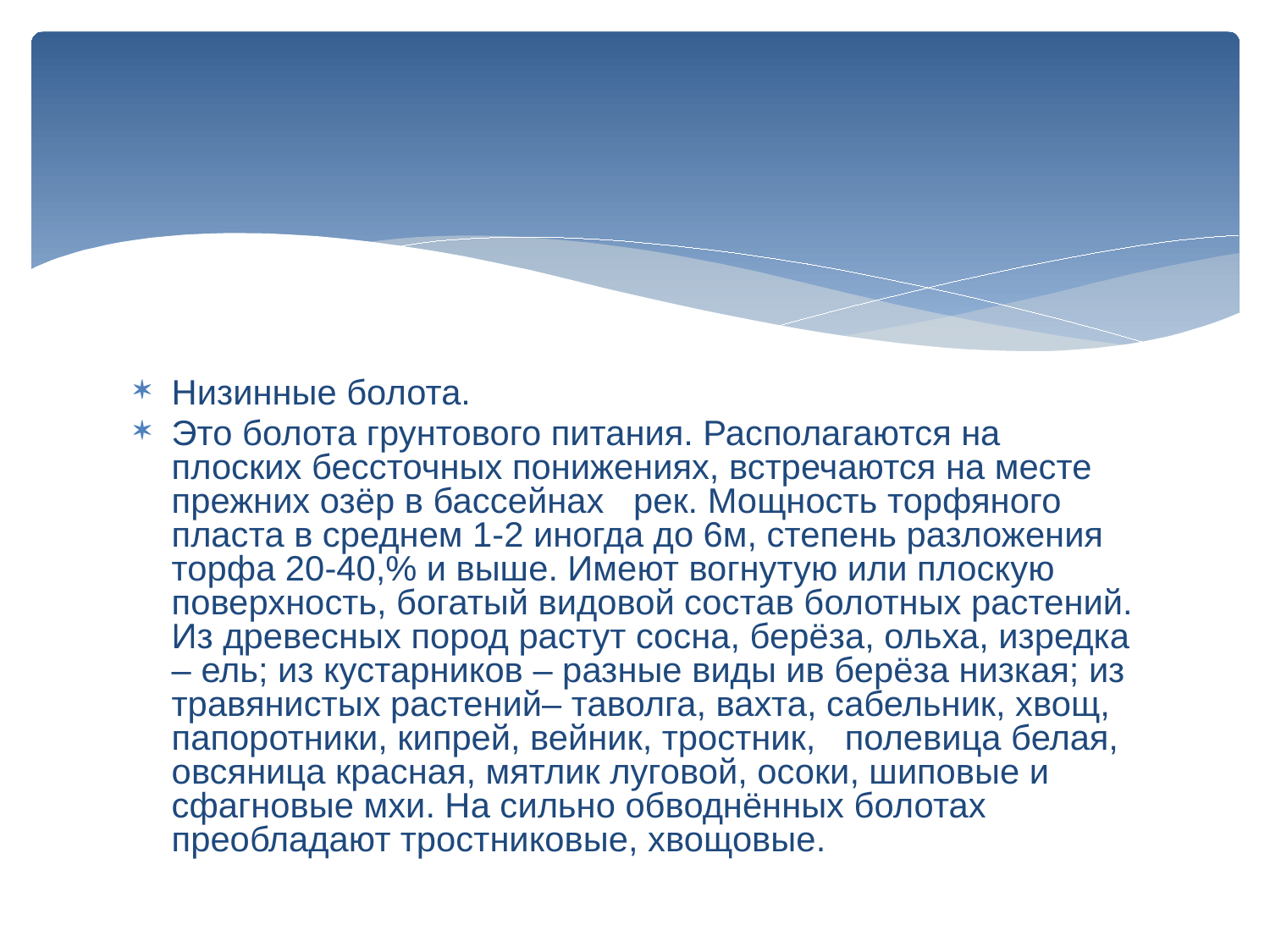

#
Низинные болота.
Это болота грунтового питания. Располагаются на плоских бессточных понижениях, встречаются на месте прежних озёр в бассейнах   рек. Мощность торфяного пласта в среднем 1-2 иногда до 6м, степень разложения торфа 20-40,% и выше. Имеют вогнутую или плоскую поверхность, богатый видовой состав болотных растений. Из древесных пород растут сосна, берёза, ольха, изредка – ель; из кустарников – разные виды ив берёза низкая; из травянистых растений– таволга, вахта, сабельник, хвощ, папоротники, кипрей, вейник, тростник,   полевица белая, овсяница красная, мятлик луговой, осоки, шиповые и сфагновые мхи. На сильно обводнённых болотах преобладают тростниковые, хвощовые.